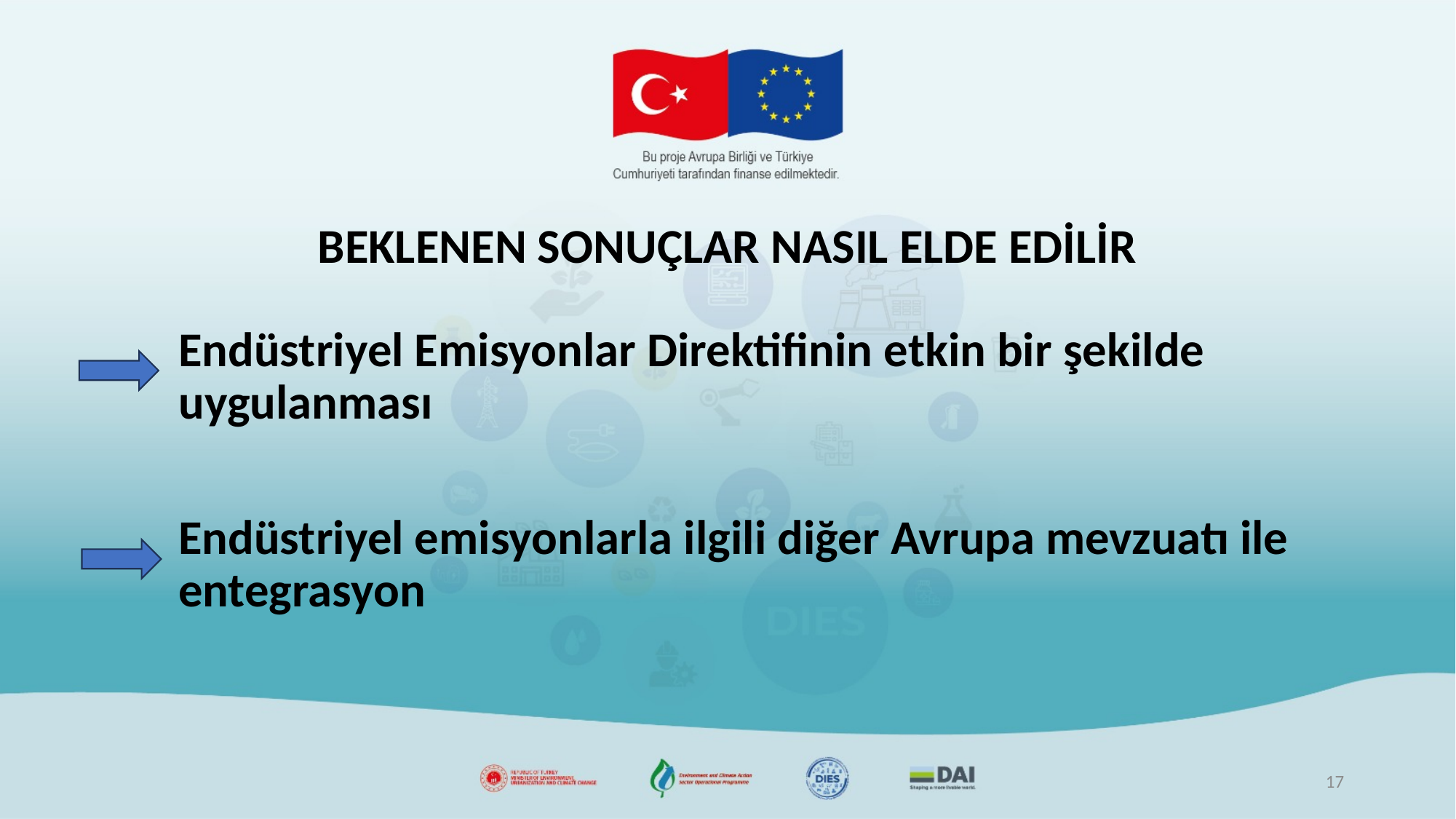

# BEKLENEN SONUÇLAR NASIL ELDE EDİLİR
Endüstriyel Emisyonlar Direktifinin etkin bir şekilde uygulanması

Endüstriyel emisyonlarla ilgili diğer Avrupa mevzuatı ile entegrasyon

17